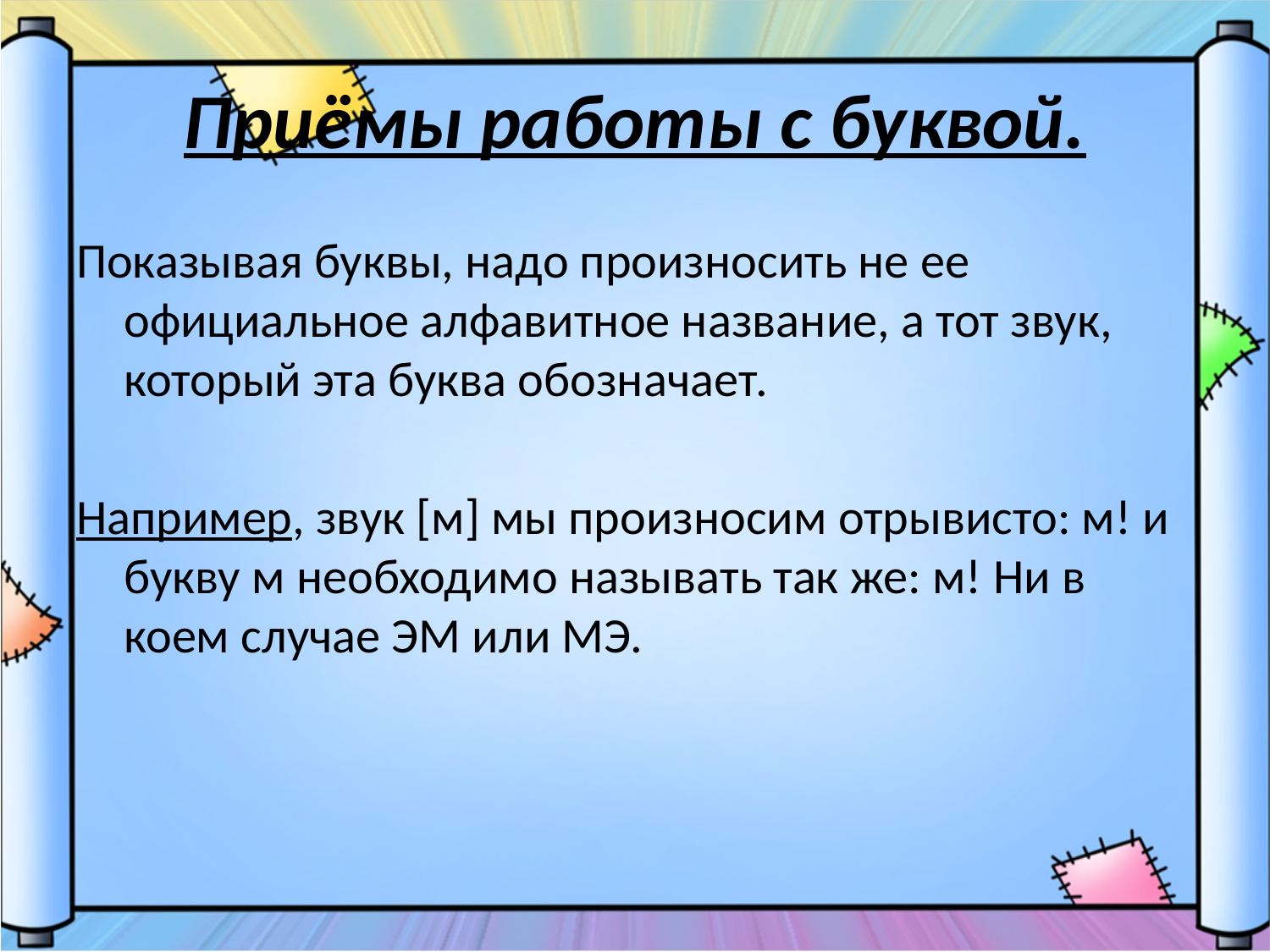

# Приёмы работы с буквой.
Показывая буквы, надо произносить не ее официальное алфавитное название, а тот звук, который эта буква обозначает.

Например, звук [м] мы произносим отрывисто: м! и букву м необходимо называть так же: м! Ни в коем случае ЭМ или МЭ.